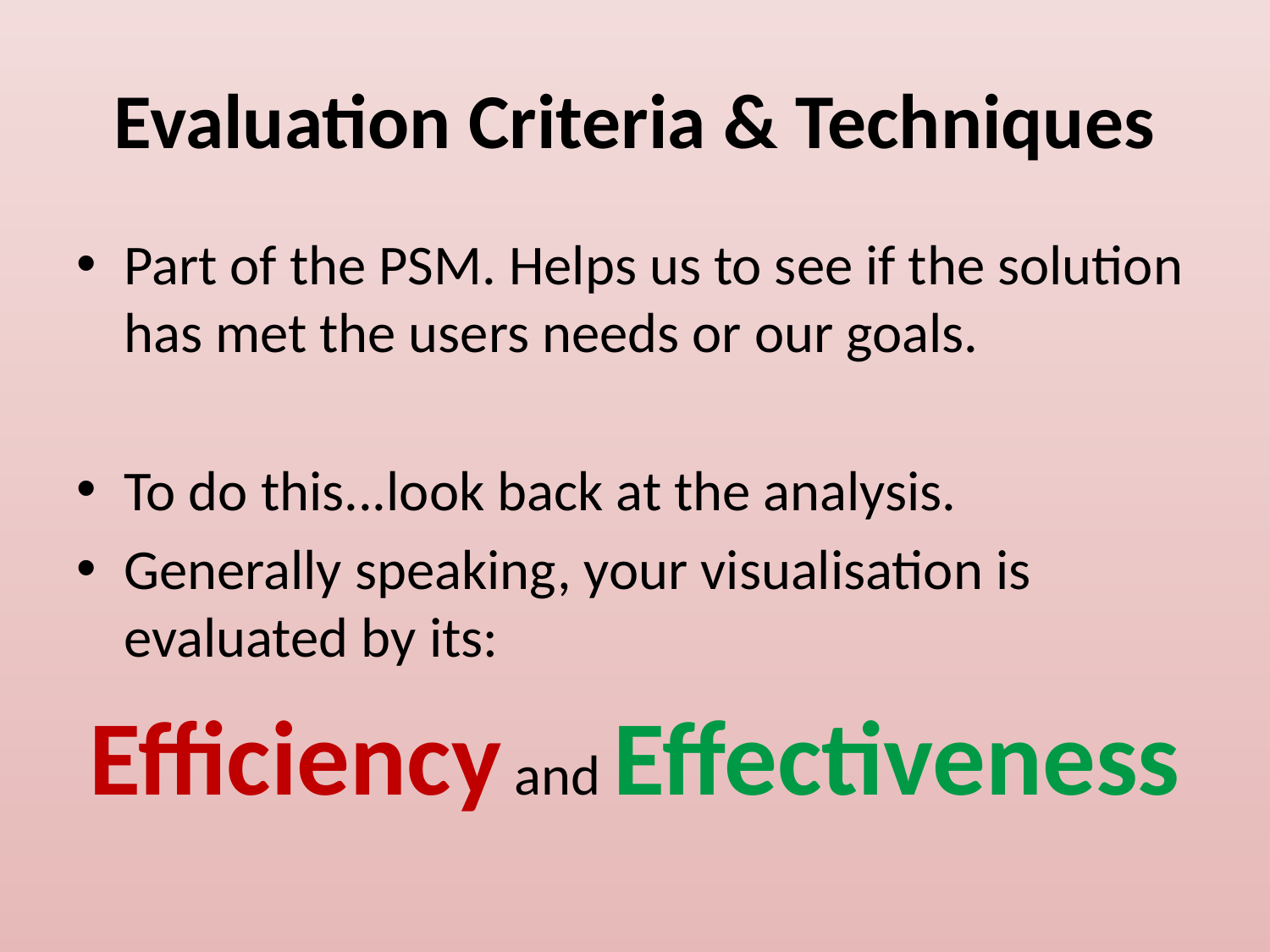

# Evaluation Criteria & Techniques
Part of the PSM. Helps us to see if the solution has met the users needs or our goals.

To do this...look back at the analysis.
Generally speaking, your visualisation is evaluated by its:
Efficiency and Effectiveness